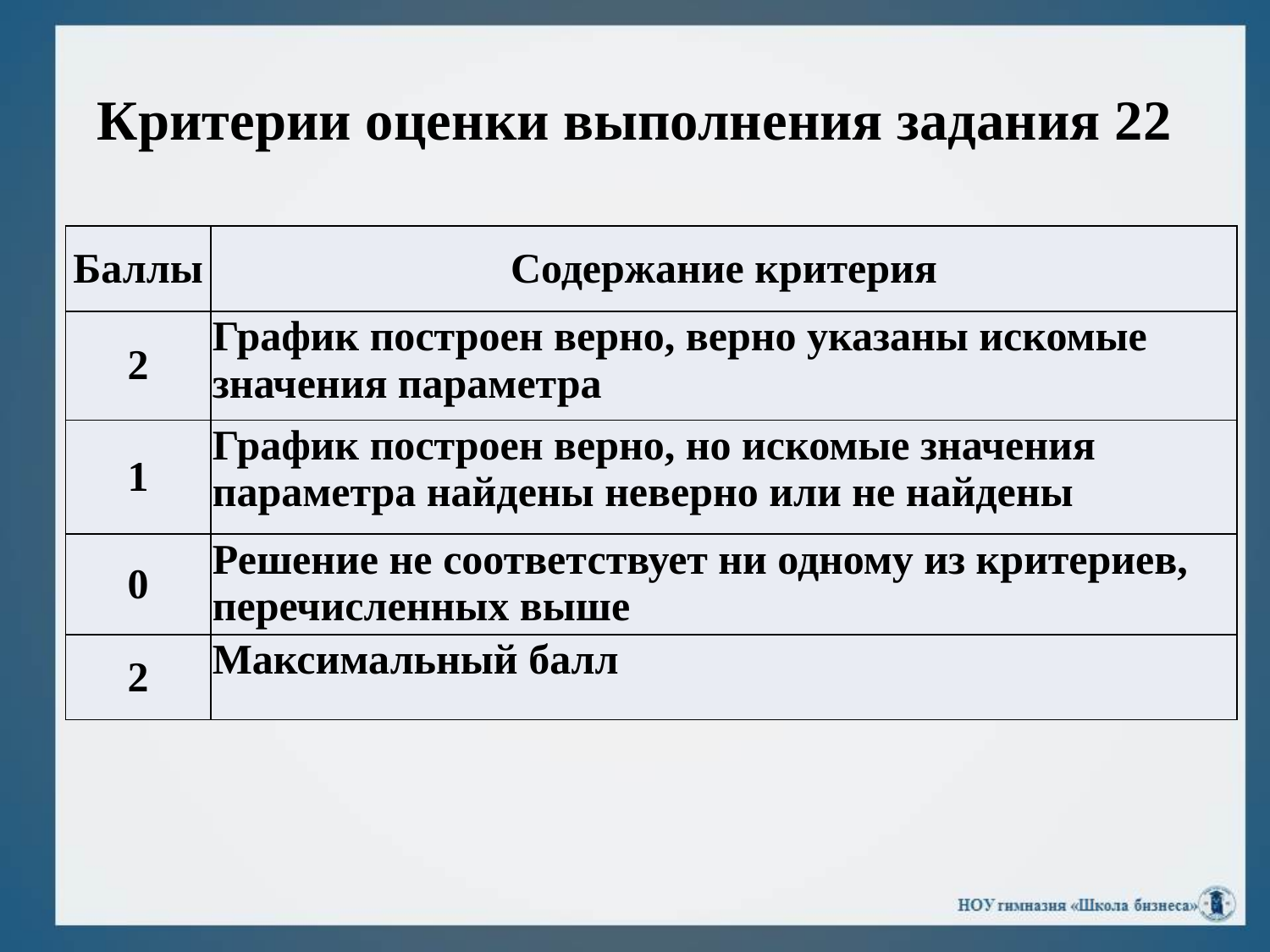

# Критерии оценки выполнения задания 22
| Баллы | Содержание критерия |
| --- | --- |
| 2 | График построен верно, верно указаны искомые значения параметра |
| 1 | График построен верно, но искомые значения параметра найдены неверно или не найдены |
| 0 | Решение не соответствует ни одному из критериев, перечисленных выше |
| 2 | Максимальный балл |